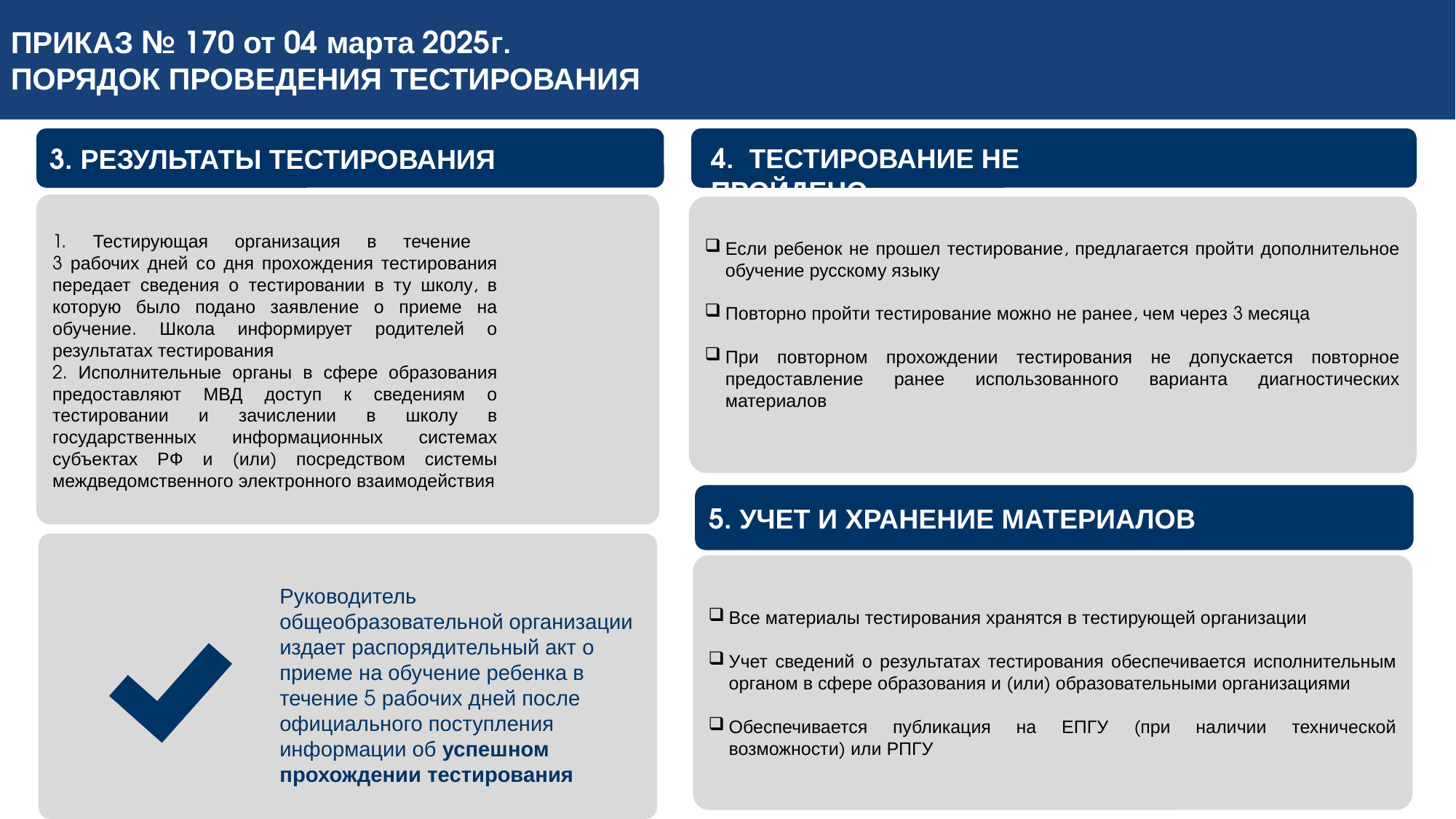

ПРИКАЗ № 170 от 04 марта 2025г.
ПОРЯДОК ПРОВЕДЕНИЯ ТЕСТИРОВАНИЯ
3. РЕЗУЛЬТАТЫ ТЕСТИРОВАНИЯ

4.  ТЕСТИРОВАНИЕ НЕ ПРОЙДЕНО
 Тестирующая организация в течение
3 рабочих дней со дня прохождения тестирования передает сведения о тестировании в ту школу, в которую было подано заявление о приеме на обучение. Школа информирует родителей о результатах тестирования
 Исполнительные органы в сфере образования предоставляют МВД доступ к сведениям о тестировании и зачислении в школу в государственных информационных системах субъектах РФ и (или) посредством системы междведомственного электронного взаимодействия

Если ребенок не прошел тестирование, предлагается пройти дополнительное обучение русскому языку

Повторно пройти тестирование можно не ранее, чем через 3 месяца

При повторном прохождении тестирования не допускается повторное предоставление ранее использованного варианта диагностических материалов

5. УЧЕТ И ХРАНЕНИЕ МАТЕРИАЛОВ

Руководитель  общеобразовательной организации издает распорядительный акт о приеме на обучение ребенка в течение 5 рабочих дней после официального поступления информации об успешном прохождении тестирования
Все материалы тестирования хранятся в тестирующей организации

Учет сведений о результатах тестирования обеспечивается исполнительным органом в сфере образования и (или) образовательными организациями

Обеспечивается публикация на ЕПГУ (при наличии технической возможности) или РПГУ